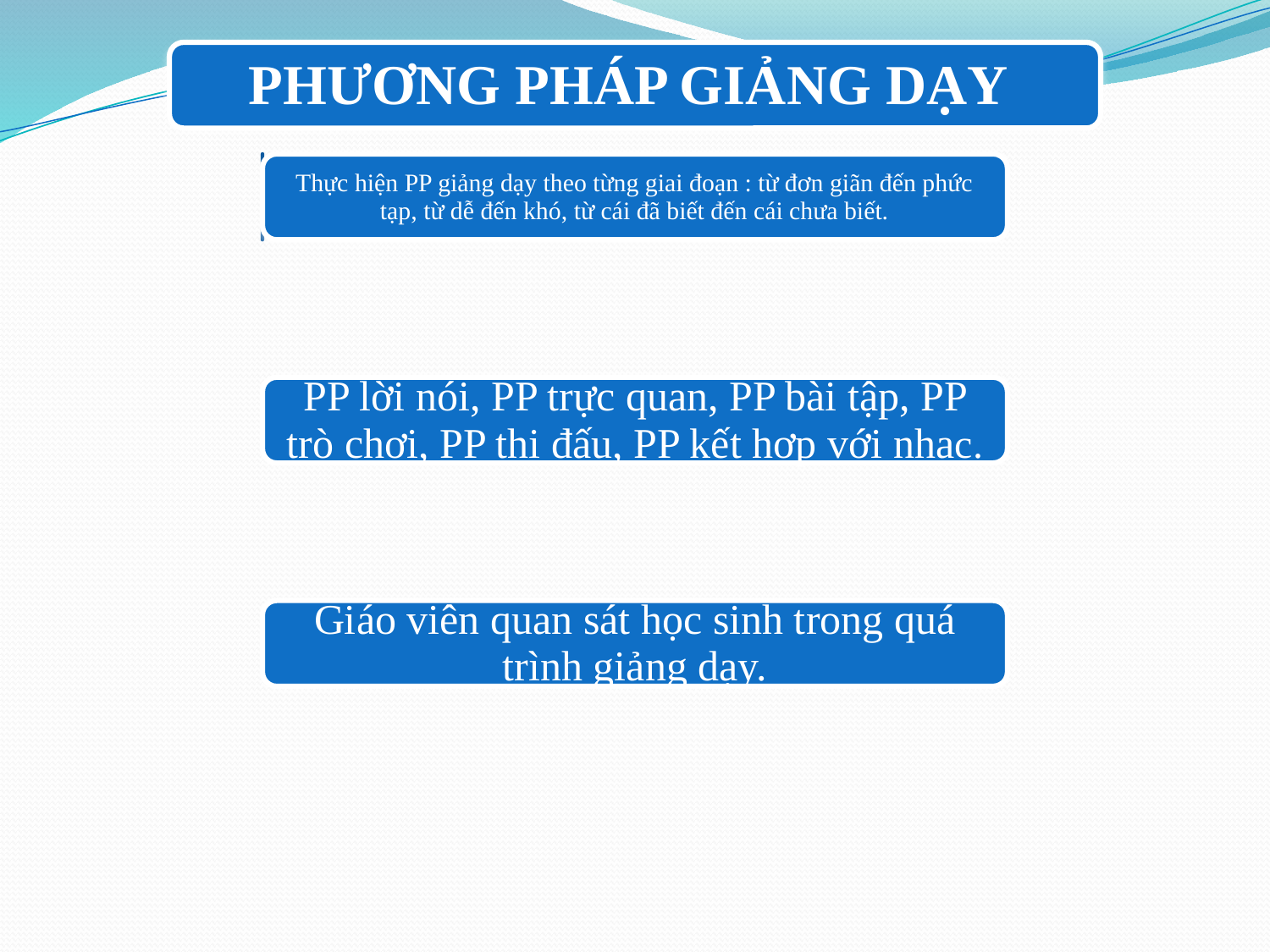

PHƯƠNG PHÁP GIẢNG DẠY
Thực hiện PP giảng dạy theo từng giai đoạn : từ đơn giãn đến phức tạp, từ dễ đến khó, từ cái đã biết đến cái chưa biết.
PP lời nói, PP trực quan, PP bài tập, PP trò chơi, PP thi đấu, PP kết hợp với nhạc.
Giáo viên quan sát học sinh trong quá trình giảng dạy.